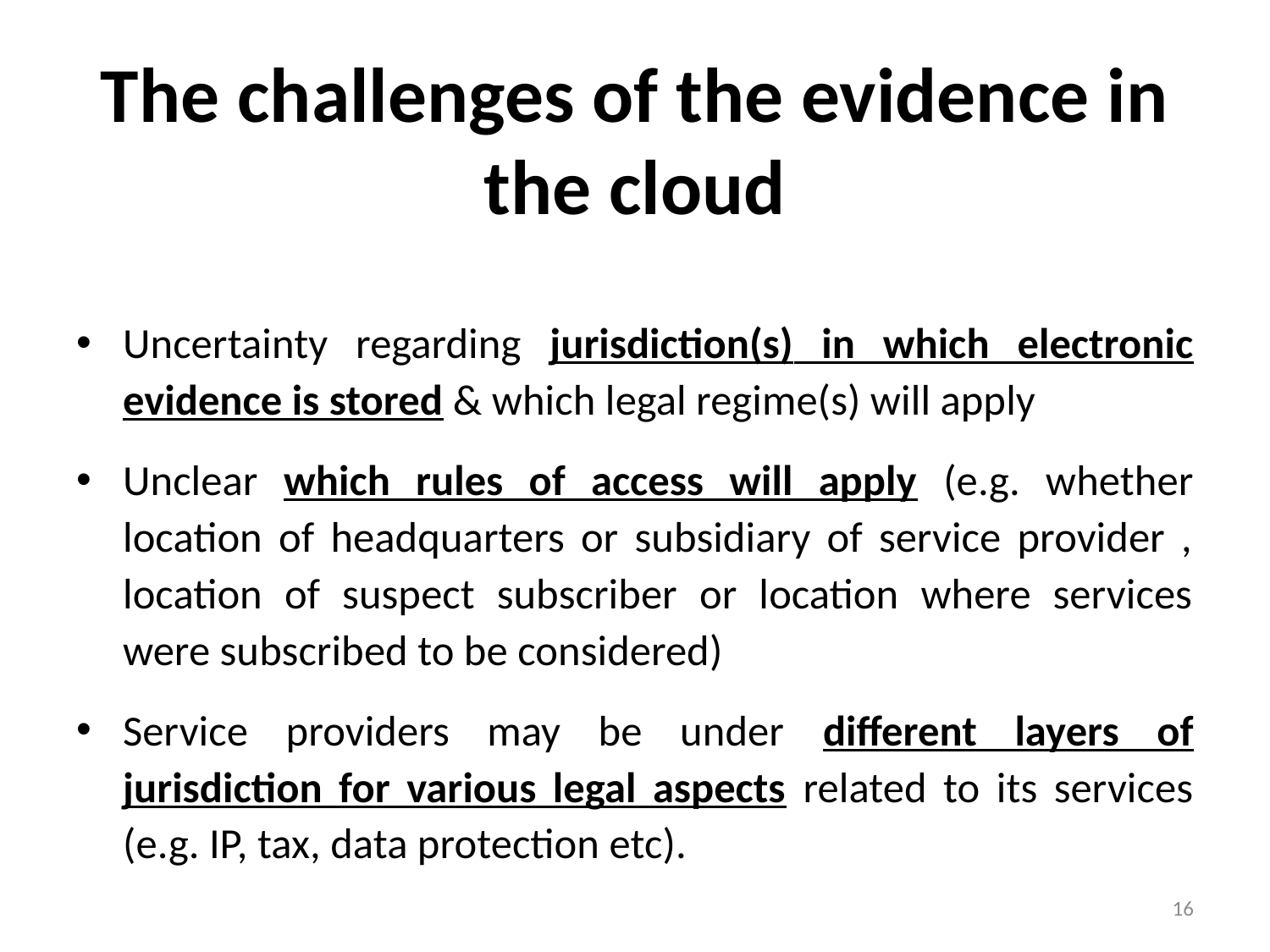

# The challenges of the evidence in the cloud
Uncertainty regarding jurisdiction(s) in which electronic evidence is stored & which legal regime(s) will apply
Unclear which rules of access will apply (e.g. whether location of headquarters or subsidiary of service provider , location of suspect subscriber or location where services were subscribed to be considered)
Service providers may be under different layers of jurisdiction for various legal aspects related to its services (e.g. IP, tax, data protection etc).
16